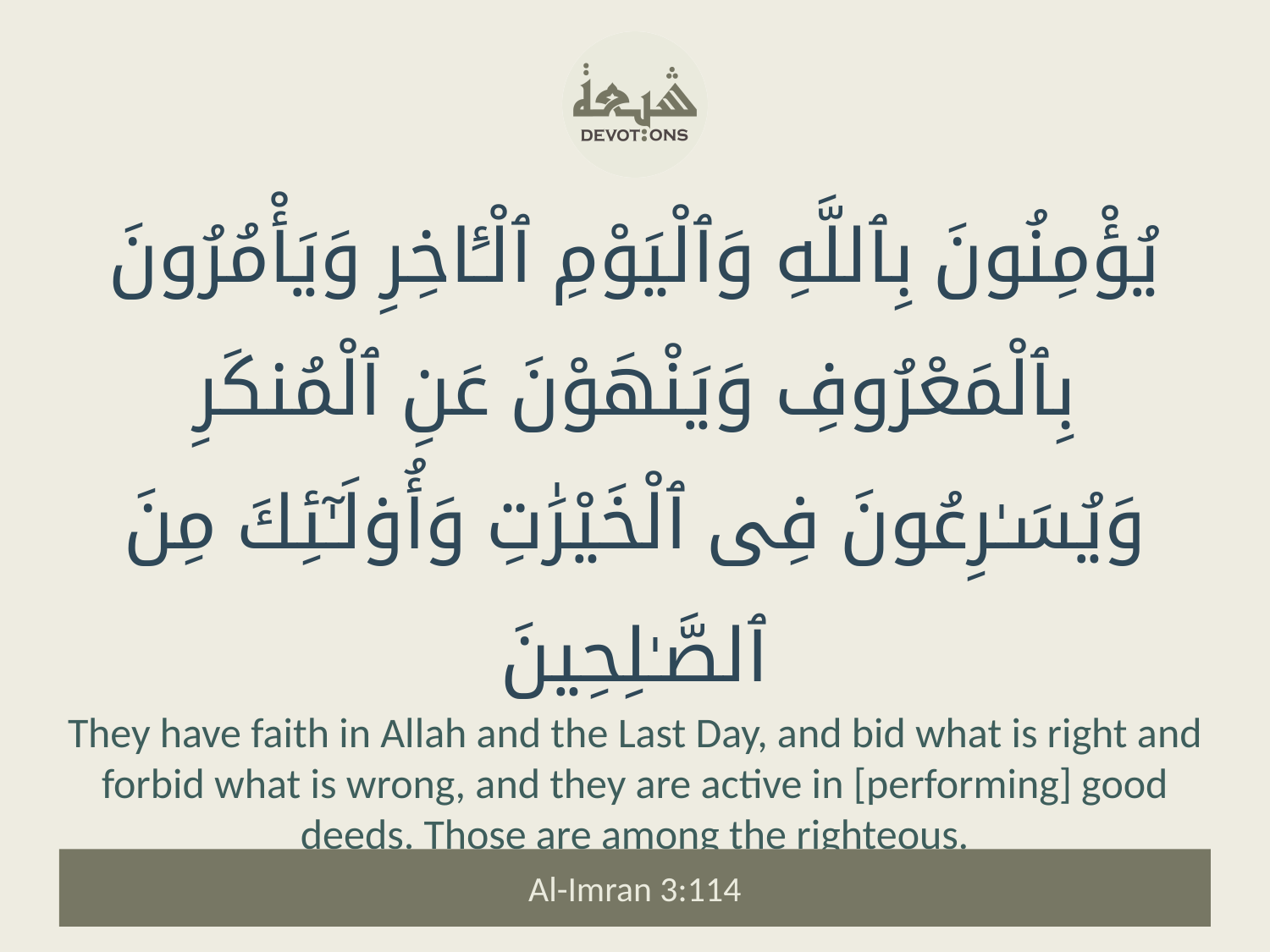

يُؤْمِنُونَ بِٱللَّهِ وَٱلْيَوْمِ ٱلْـَٔاخِرِ وَيَأْمُرُونَ بِٱلْمَعْرُوفِ وَيَنْهَوْنَ عَنِ ٱلْمُنكَرِ وَيُسَـٰرِعُونَ فِى ٱلْخَيْرَٰتِ وَأُو۟لَـٰٓئِكَ مِنَ ٱلصَّـٰلِحِينَ
They have faith in Allah and the Last Day, and bid what is right and forbid what is wrong, and they are active in [performing] good deeds. Those are among the righteous.
Al-Imran 3:114